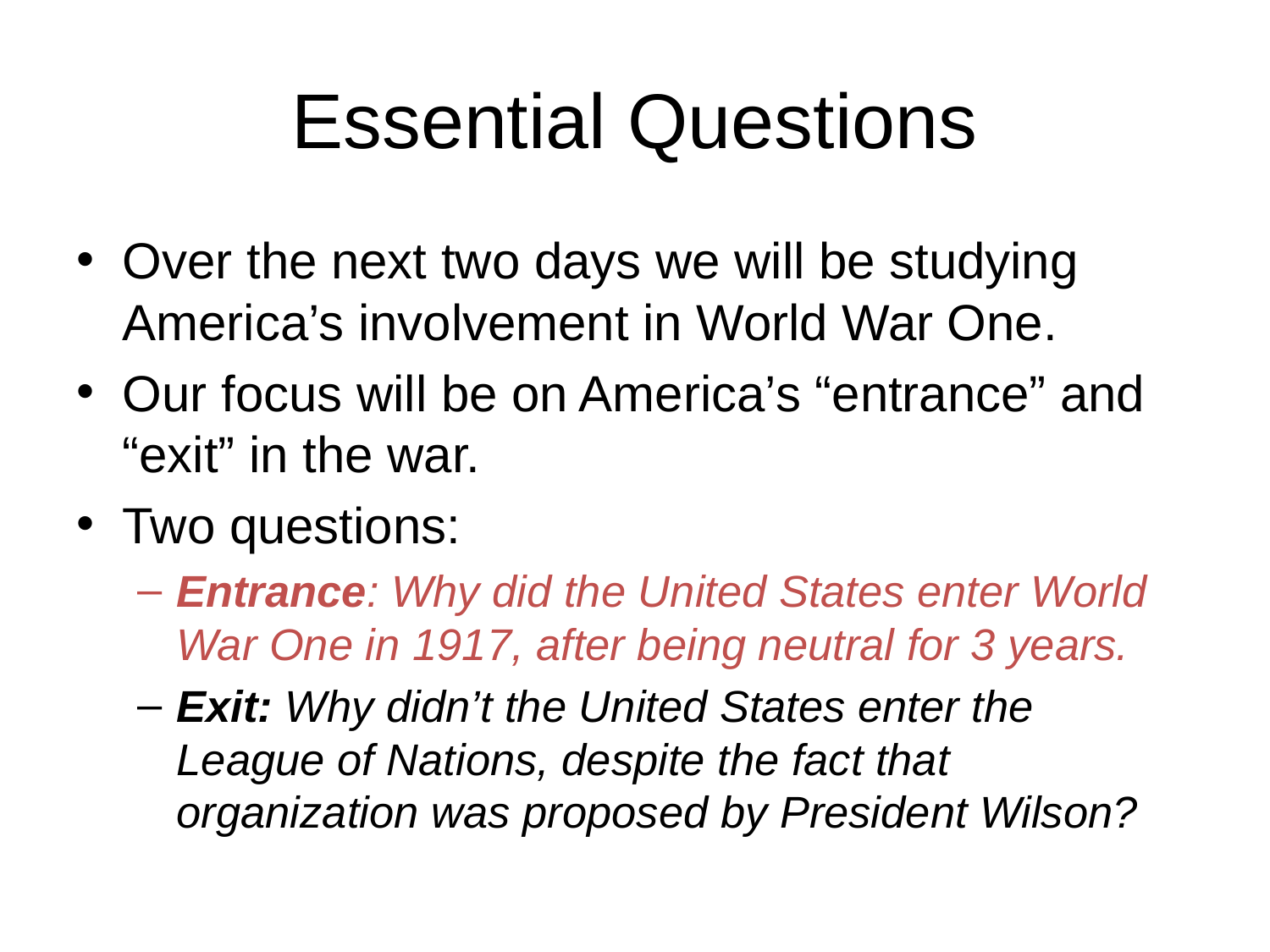

# Essential Questions
Over the next two days we will be studying America’s involvement in World War One.
Our focus will be on America’s “entrance” and “exit” in the war.
Two questions:
Entrance: Why did the United States enter World War One in 1917, after being neutral for 3 years.
Exit: Why didn’t the United States enter the League of Nations, despite the fact that organization was proposed by President Wilson?